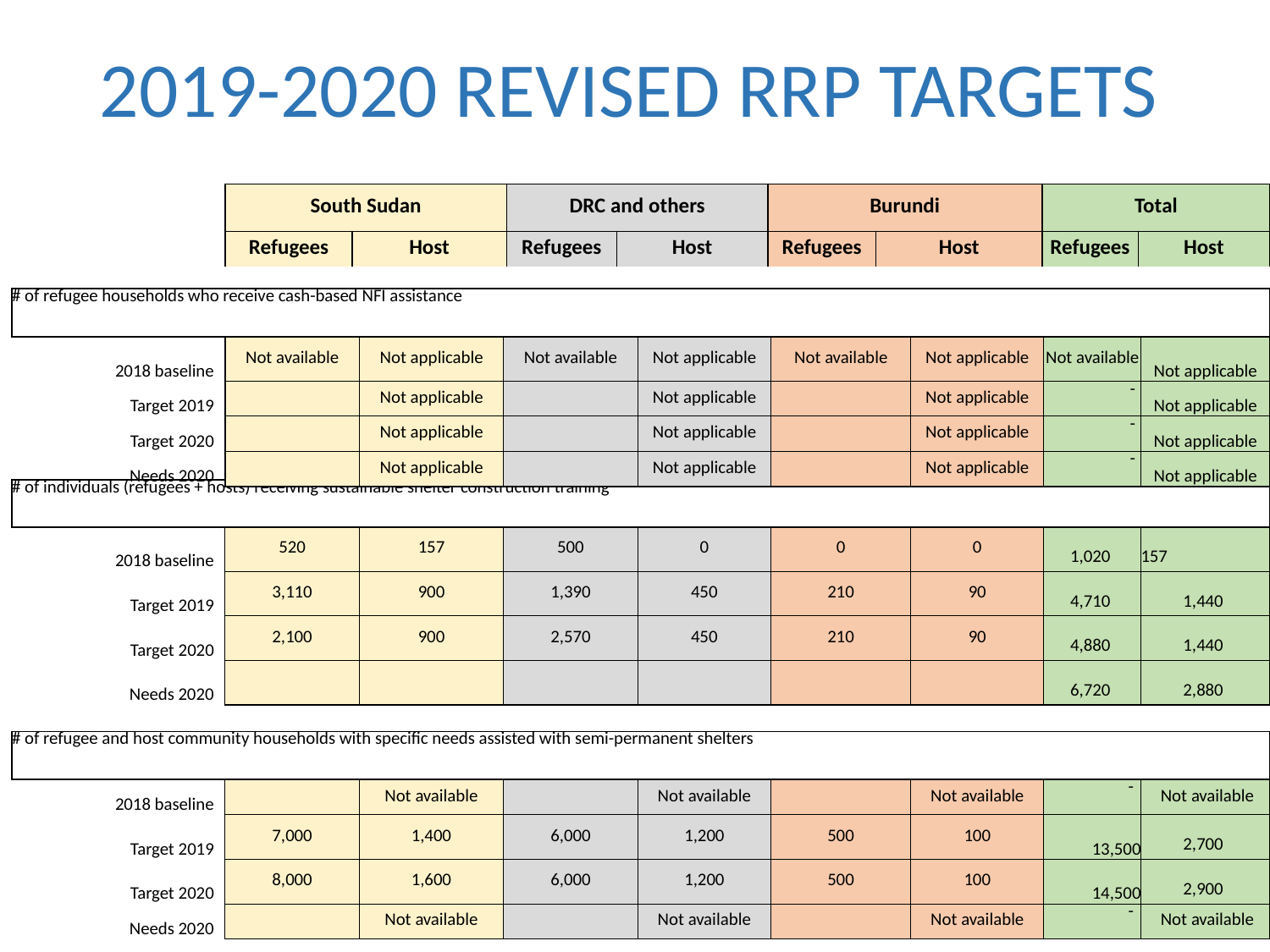

2019-2020 REVISED RRP TARGETS
| South Sudan |  | DRC and others |  | Burundi |  | Total |  |
| --- | --- | --- | --- | --- | --- | --- | --- |
| Refugees | Host | Refugees | Host | Refugees | Host | Refugees | Host |
| # of refugee households who receive cash-based NFI assistance |  |  |  |  |  |  |  |  |  |
| --- | --- | --- | --- | --- | --- | --- | --- | --- | --- |
| 2018 baseline |  | Not available | Not applicable | Not available | Not applicable | Not available | Not applicable | Not available | Not applicable |
| Target 2019 |  |  | Not applicable |  | Not applicable |  | Not applicable | - | Not applicable |
| Target 2020 |  |  | Not applicable |  | Not applicable |  | Not applicable | - | Not applicable |
| Needs 2020 |  |  | Not applicable |  | Not applicable |  | Not applicable | - | Not applicable |
| # of individuals (refugees + hosts) receiving sustainable shelter construction training |  |  |  |  |  |  |  |  |  |  |  |
| --- | --- | --- | --- | --- | --- | --- | --- | --- | --- | --- | --- |
| 2018 baseline |  |  |  | 520 | 157 | 500 | 0 | 0 | 0 | 1,020 | 157 |
| Target 2019 |  |  |  | 3,110 | 900 | 1,390 | 450 | 210 | 90 | 4,710 | 1,440 |
| Target 2020 |  |  |  | 2,100 | 900 | 2,570 | 450 | 210 | 90 | 4,880 | 1,440 |
| Needs 2020 |  |  |  |  |  |  |  |  |  | 6,720 | 2,880 |
|  |  |  |  |  |  |  |  |  |  |  |  |
| # of refugee and host community households with specific needs assisted with semi-permanent shelters |  |  |  |  |  |  |  |  |  |  |  |
| 2018 baseline |  |  |  |  | Not available |  | Not available |  | Not available | - | Not available |
| Target 2019 |  |  |  | 7,000 | 1,400 | 6,000 | 1,200 | 500 | 100 | 13,500 | 2,700 |
| Target 2020 |  |  |  | 8,000 | 1,600 | 6,000 | 1,200 | 500 | 100 | 14,500 | 2,900 |
| Needs 2020 |  |  |  |  | Not available |  | Not available |  | Not available | - | Not available |